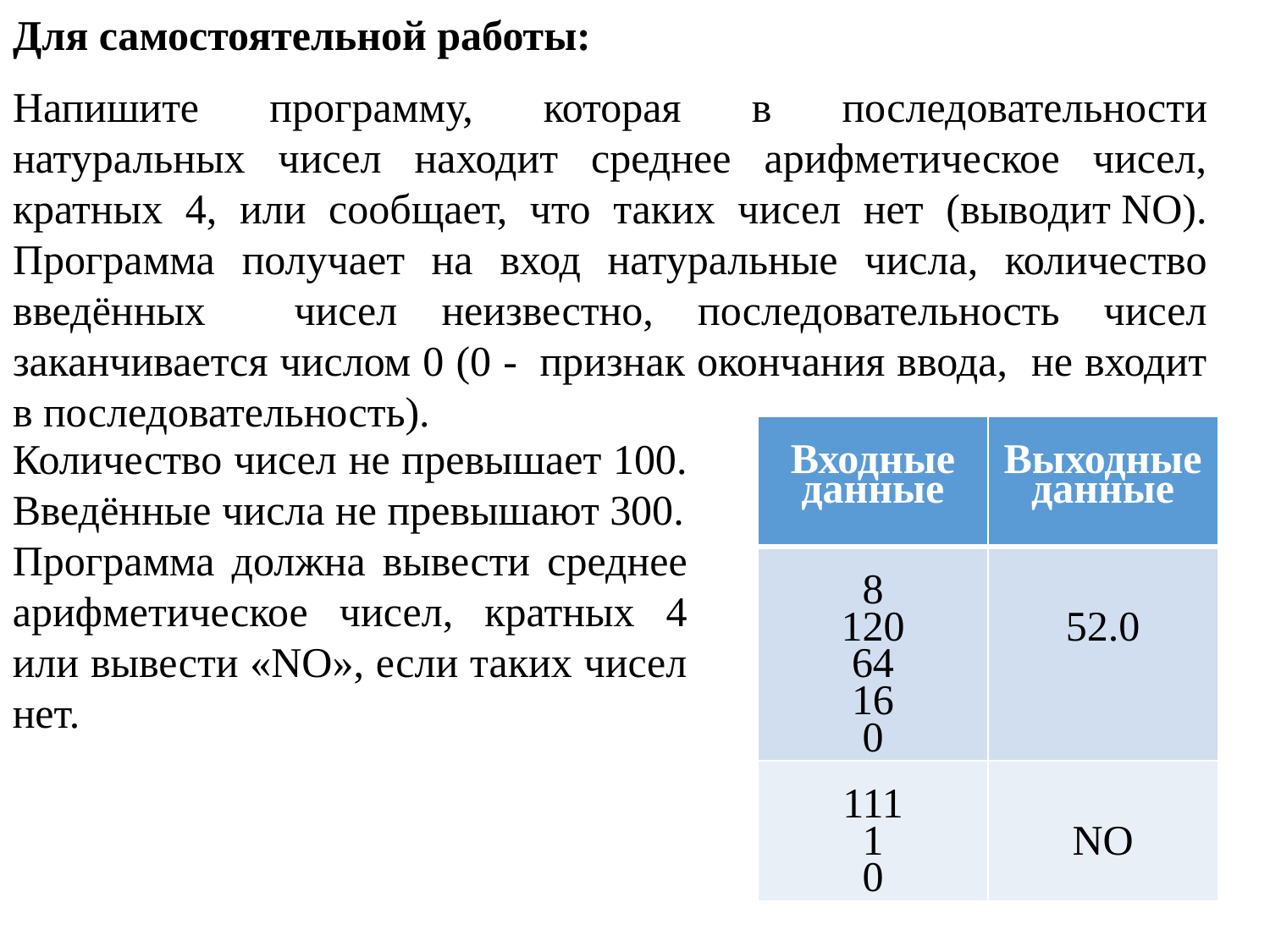

Для самостоятельной работы:
Напишите программу, которая в последовательности натуральных чисел находит среднее арифметическое чисел, кратных 4, или сообщает, что таких чисел нет (выводит NO). Программа получает на вход натуральные числа, количество введённых  чисел неизвестно, последовательность чисел заканчивается числом 0 (0 -  признак окончания ввода,  не входит в последовательность).
| Входные данные | Выходные данные |
| --- | --- |
| 8 120 64 16 0 | 52.0 |
| 111 1 0 | NO |
Количество чисел не превышает 100. Введённые числа не превышают 300.
Программа должна вывести среднее арифметическое чисел, кратных 4 или вывести «NO», если таких чисел нет.